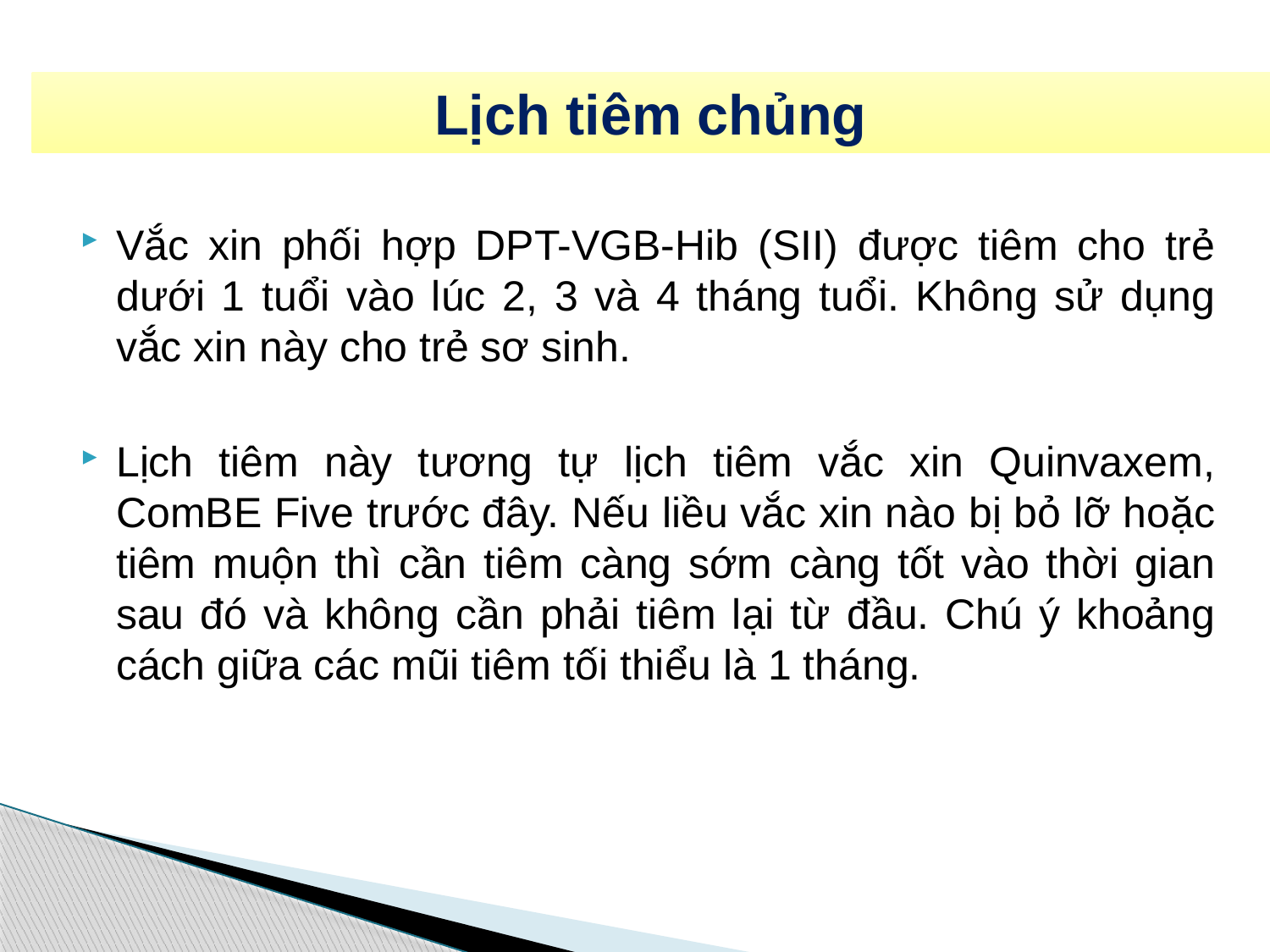

Lịch tiêm chủng
Vắc xin phối hợp DPT-VGB-Hib (SII) được tiêm cho trẻ dưới 1 tuổi vào lúc 2, 3 và 4 tháng tuổi. Không sử dụng vắc xin này cho trẻ sơ sinh.

Lịch tiêm này tương tự lịch tiêm vắc xin Quinvaxem, ComBE Five trước đây. Nếu liều vắc xin nào bị bỏ lỡ hoặc tiêm muộn thì cần tiêm càng sớm càng tốt vào thời gian sau đó và không cần phải tiêm lại từ đầu. Chú ý khoảng cách giữa các mũi tiêm tối thiểu là 1 tháng.